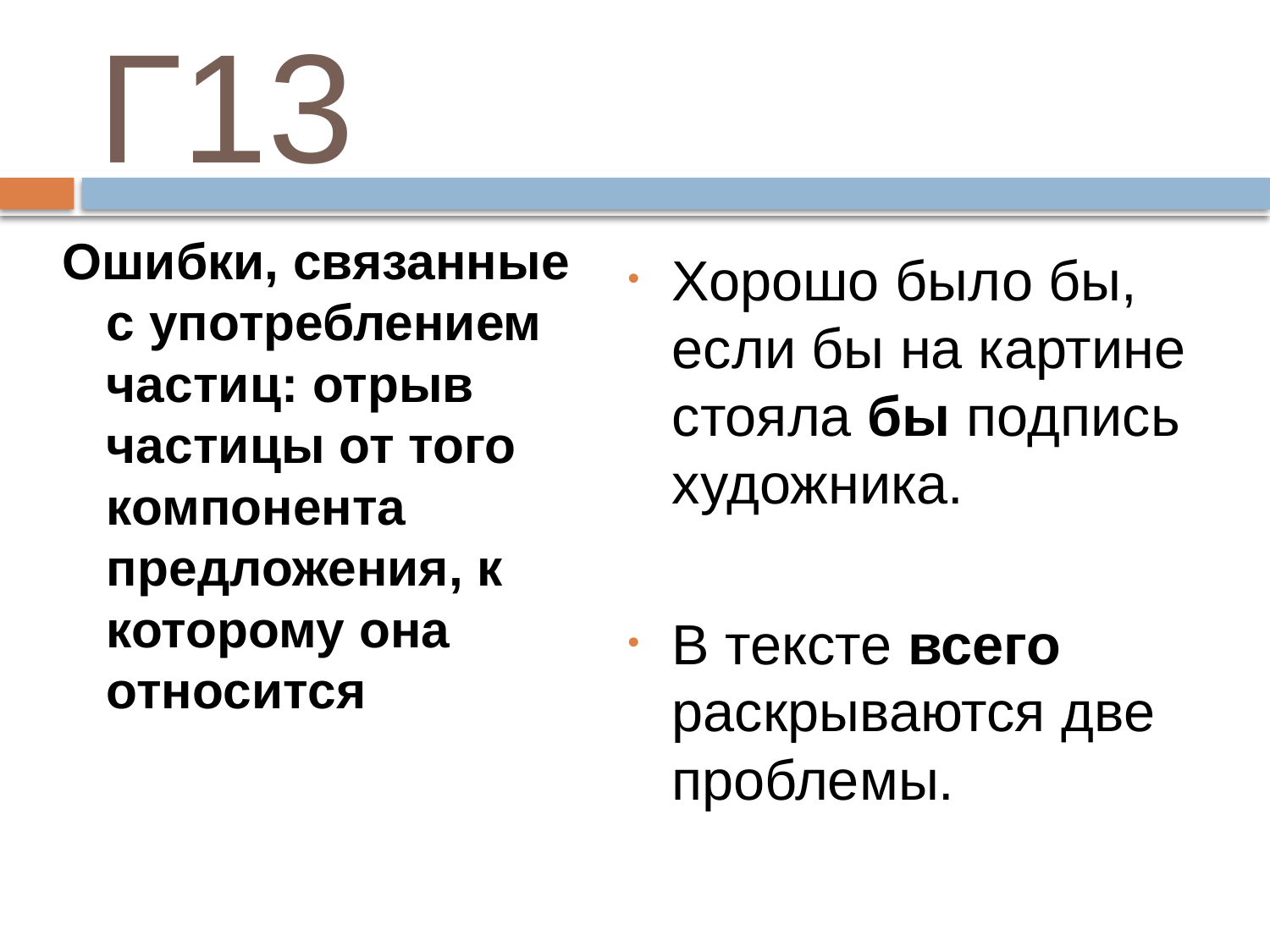

# Г13
Ошибки, связанные с употреблением частиц: отрыв частицы от того компонента предложения, к которому она относится
Хорошо было бы, если бы на картине стояла бы подпись художника.

В тексте всего раскрываются две проблемы.